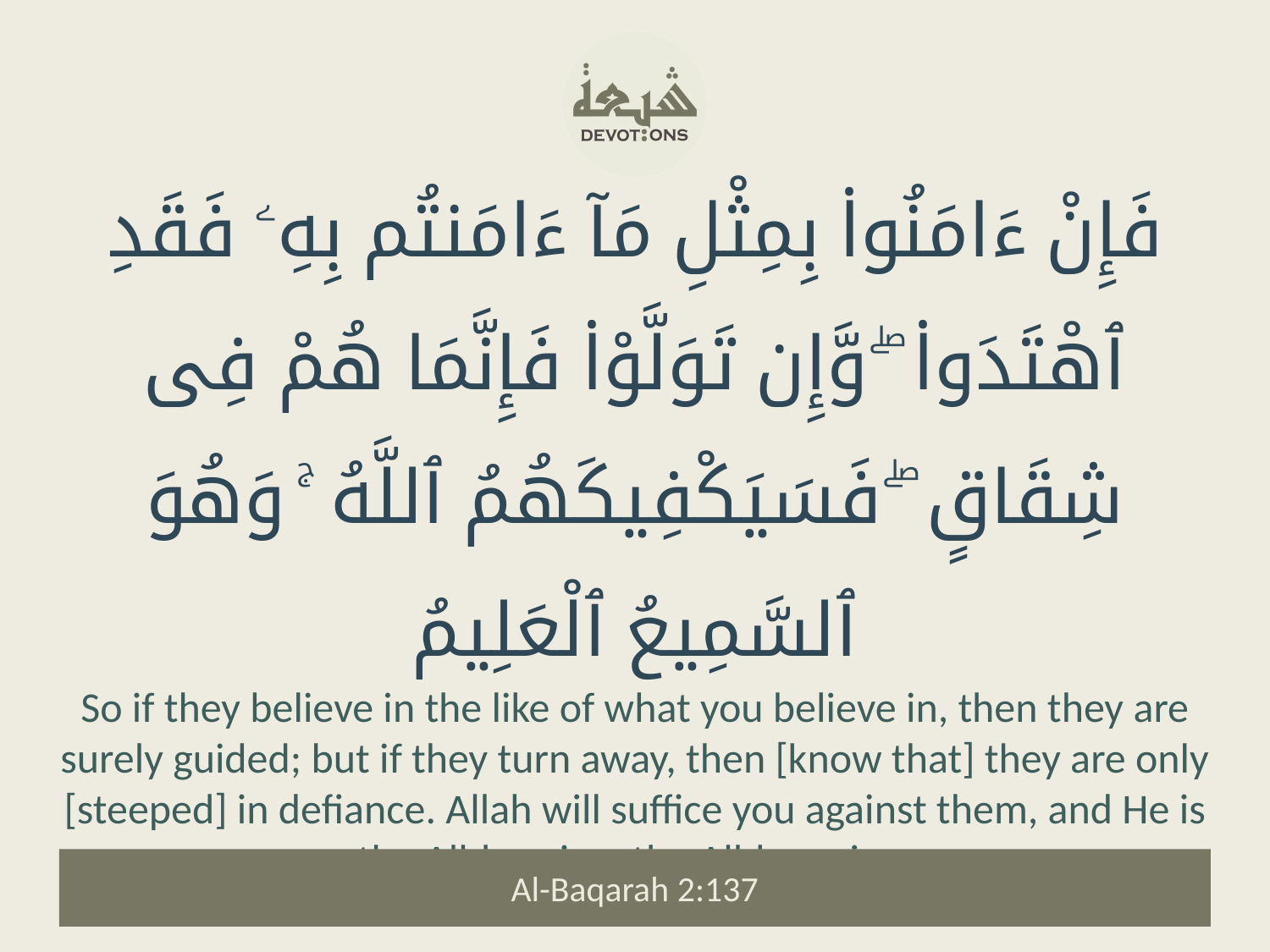

فَإِنْ ءَامَنُوا۟ بِمِثْلِ مَآ ءَامَنتُم بِهِۦ فَقَدِ ٱهْتَدَوا۟ ۖ وَّإِن تَوَلَّوْا۟ فَإِنَّمَا هُمْ فِى شِقَاقٍ ۖ فَسَيَكْفِيكَهُمُ ٱللَّهُ ۚ وَهُوَ ٱلسَّمِيعُ ٱلْعَلِيمُ
So if they believe in the like of what you believe in, then they are surely guided; but if they turn away, then [know that] they are only [steeped] in defiance. Allah will suffice you against them, and He is the All-hearing, the All-knowing.
Al-Baqarah 2:137